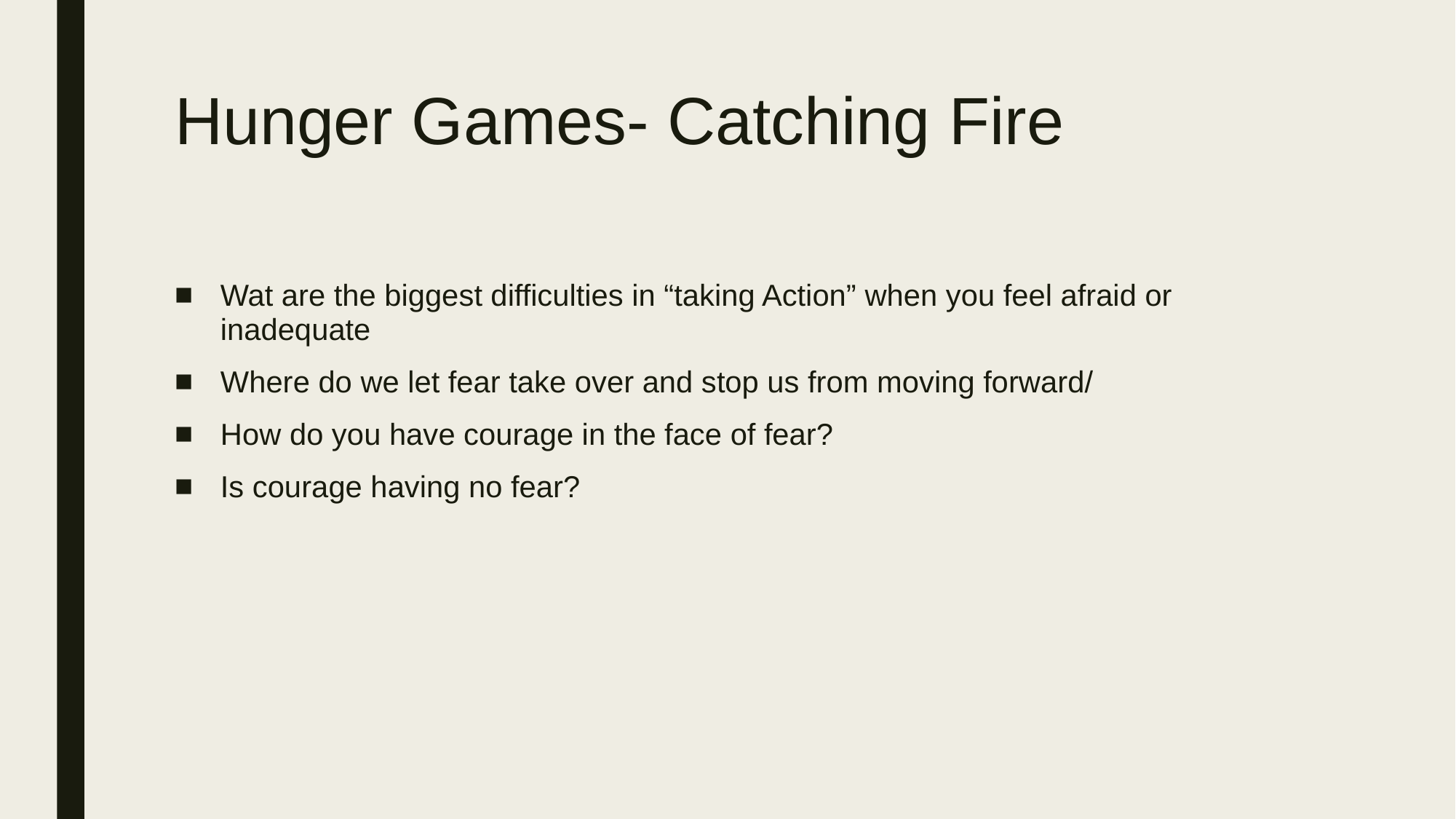

# Hunger Games- Catching Fire
Wat are the biggest difficulties in “taking Action” when you feel afraid or inadequate
Where do we let fear take over and stop us from moving forward/
How do you have courage in the face of fear?
Is courage having no fear?